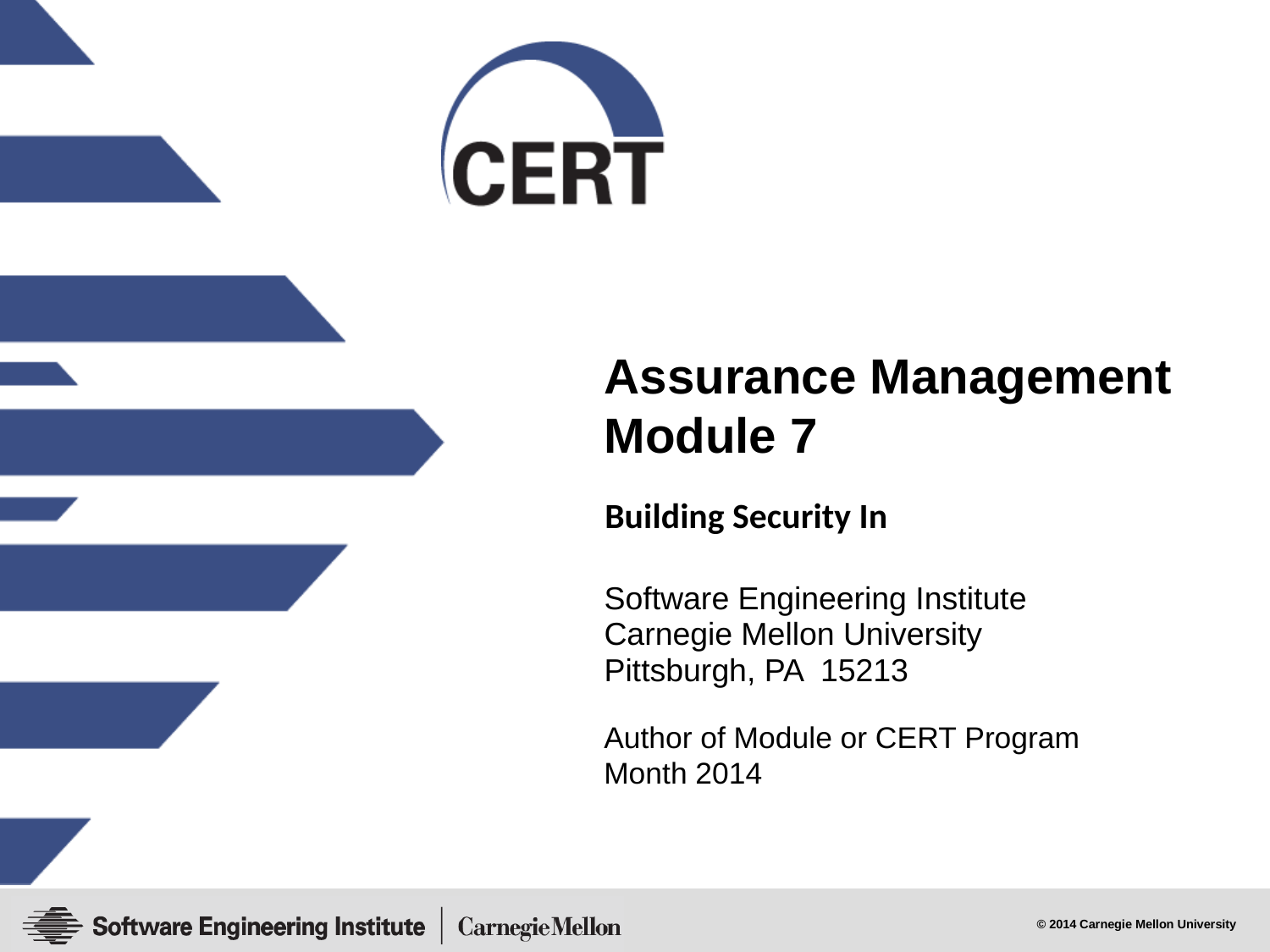

Assurance Management
Module 7
Building Security In
Author of Module or CERT Program
Month 2014